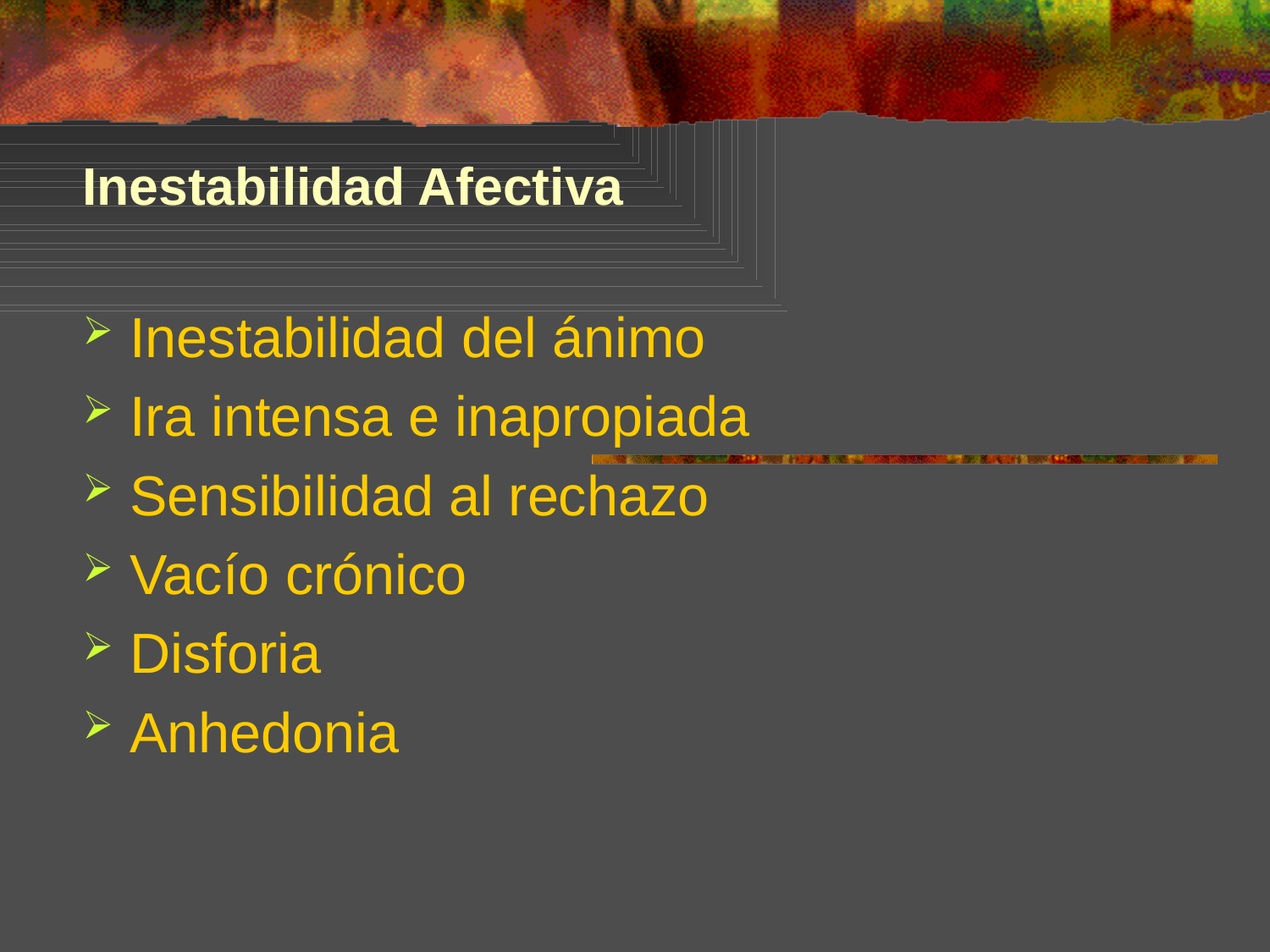

Inestabilidad Afectiva

 Inestabilidad del ánimo
 Ira intensa e inapropiada
 Sensibilidad al rechazo
 Vacío crónico
 Disforia
 Anhedonia
#